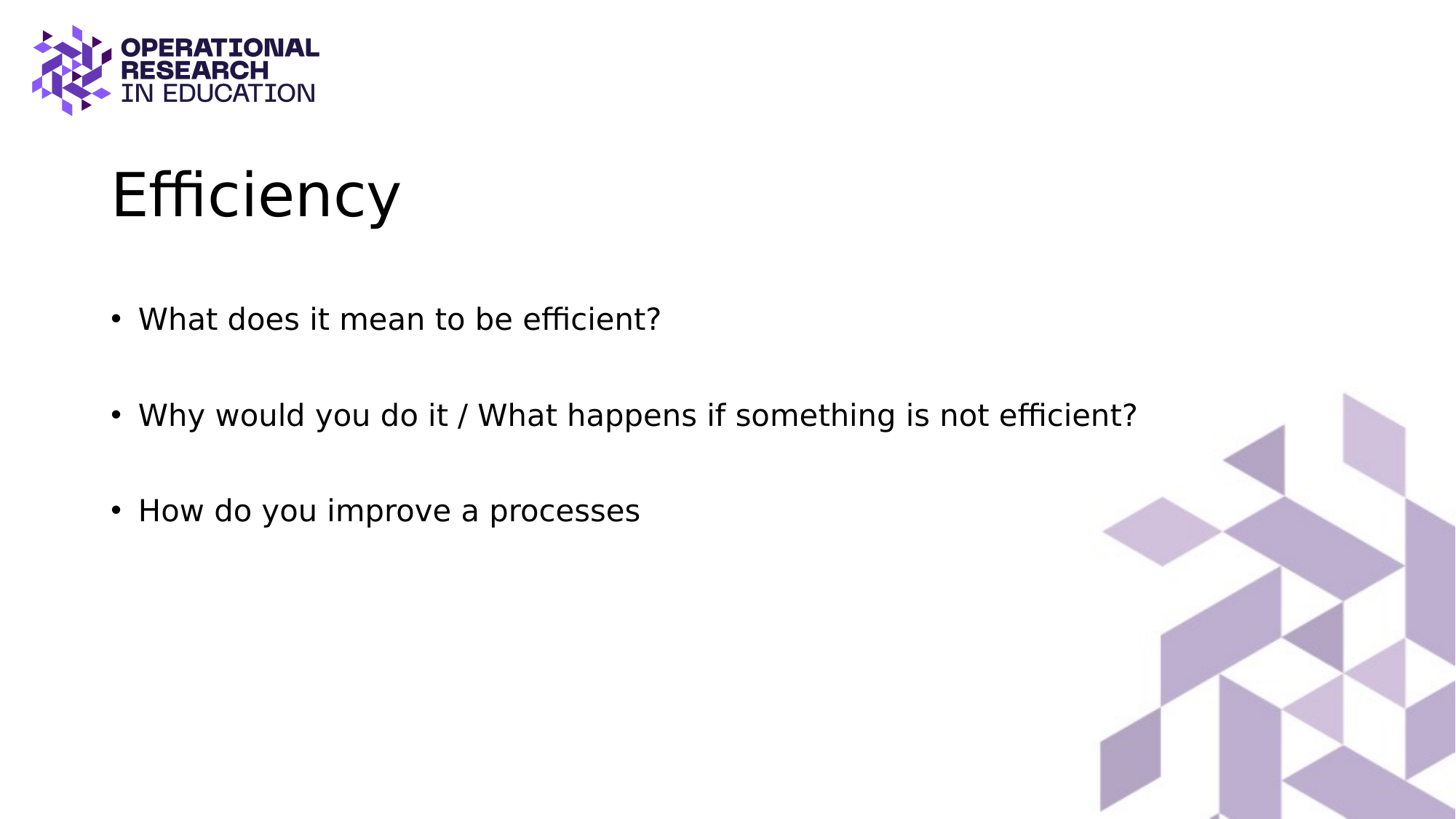

# Efficiency
What does it mean to be efficient?

Why would you do it / What happens if something is not efficient?

How do you improve a processes